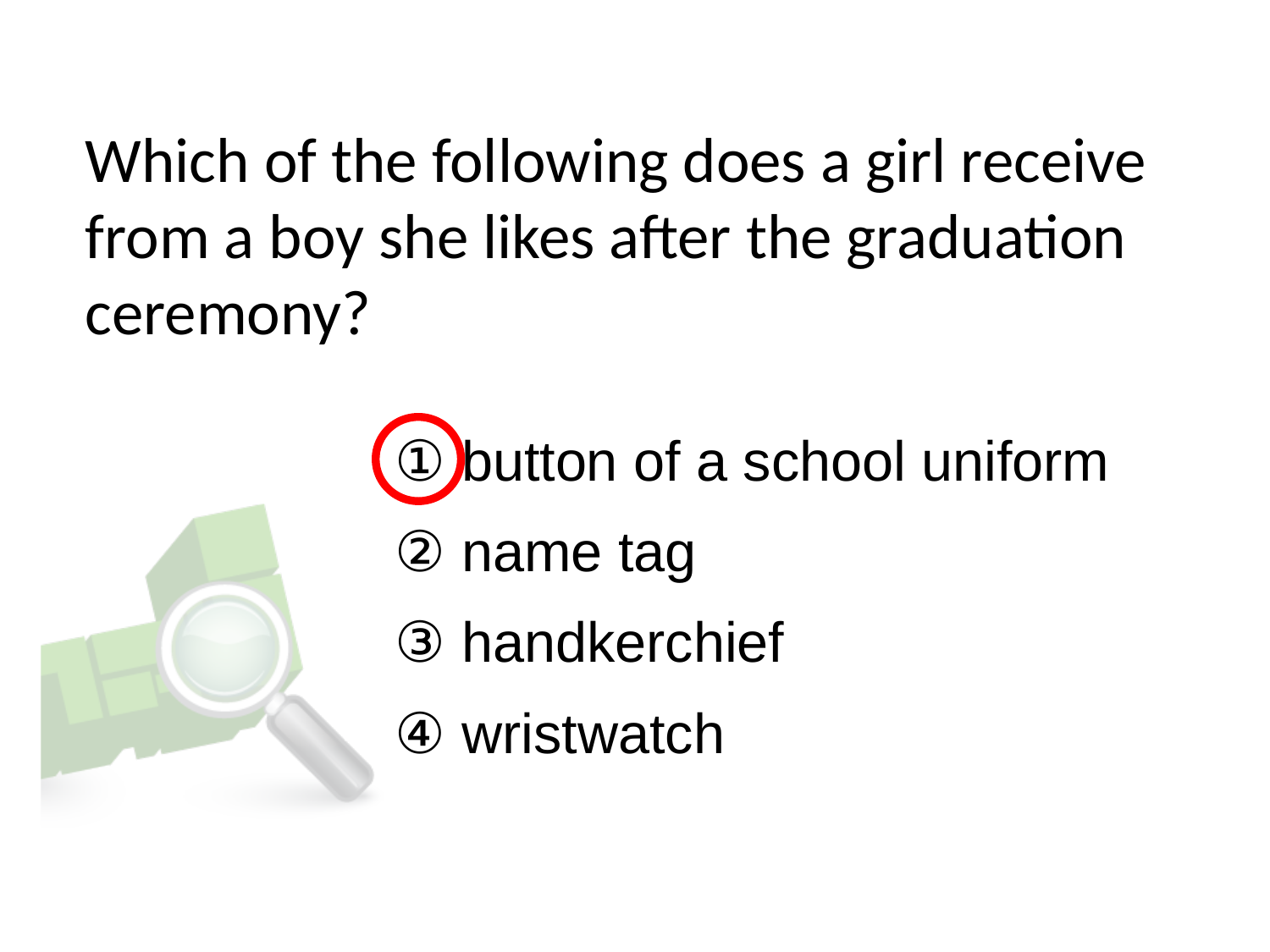

# Which of the following does a girl receive from a boy she likes after the graduation ceremony?

① button of a school uniform
② name tag
③ handkerchief
④ wristwatch